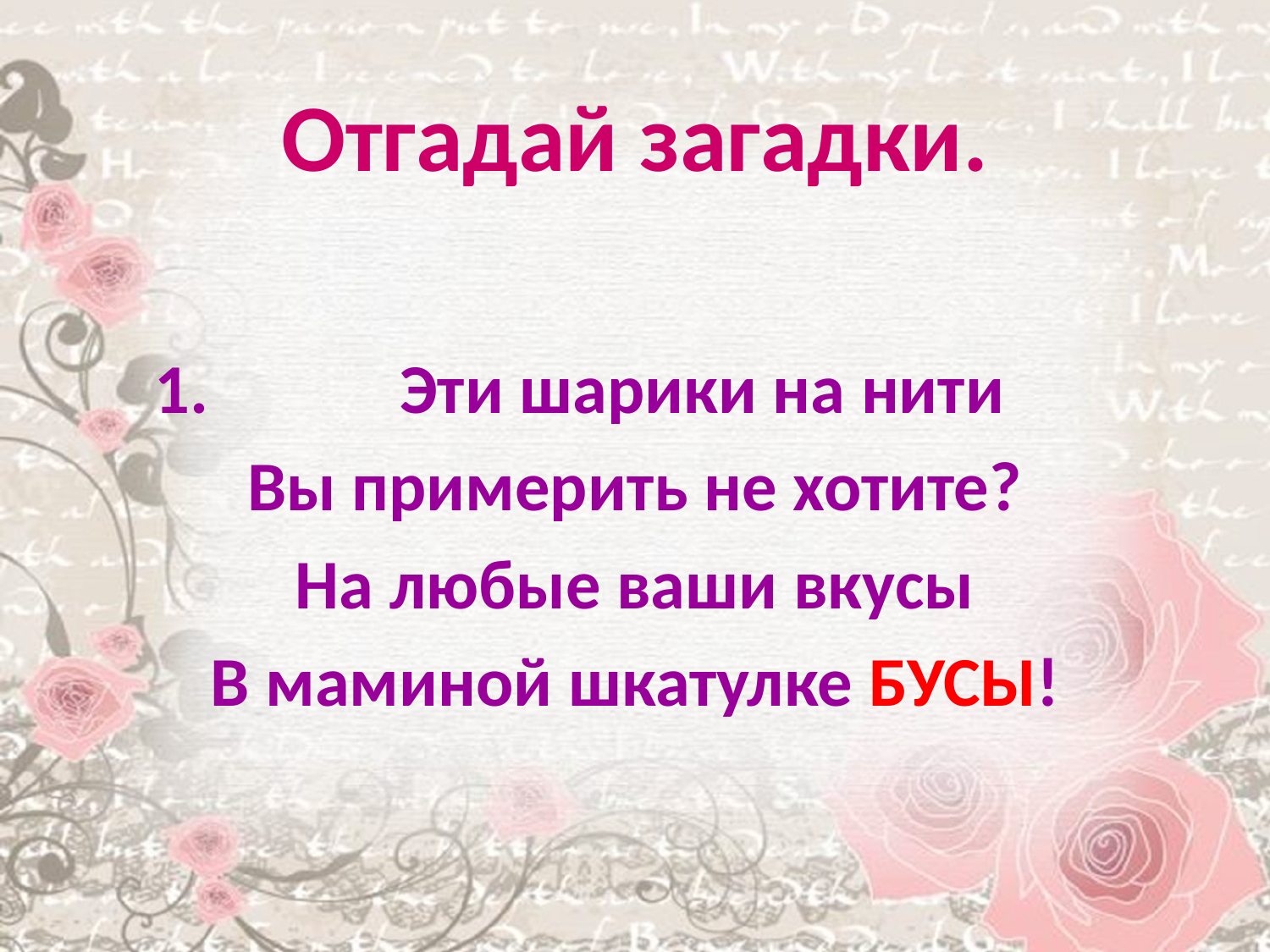

# Отгадай загадки.
Эти шарики на нити
Вы примерить не хотите?
На любые ваши вкусы
В маминой шкатулке БУСЫ!